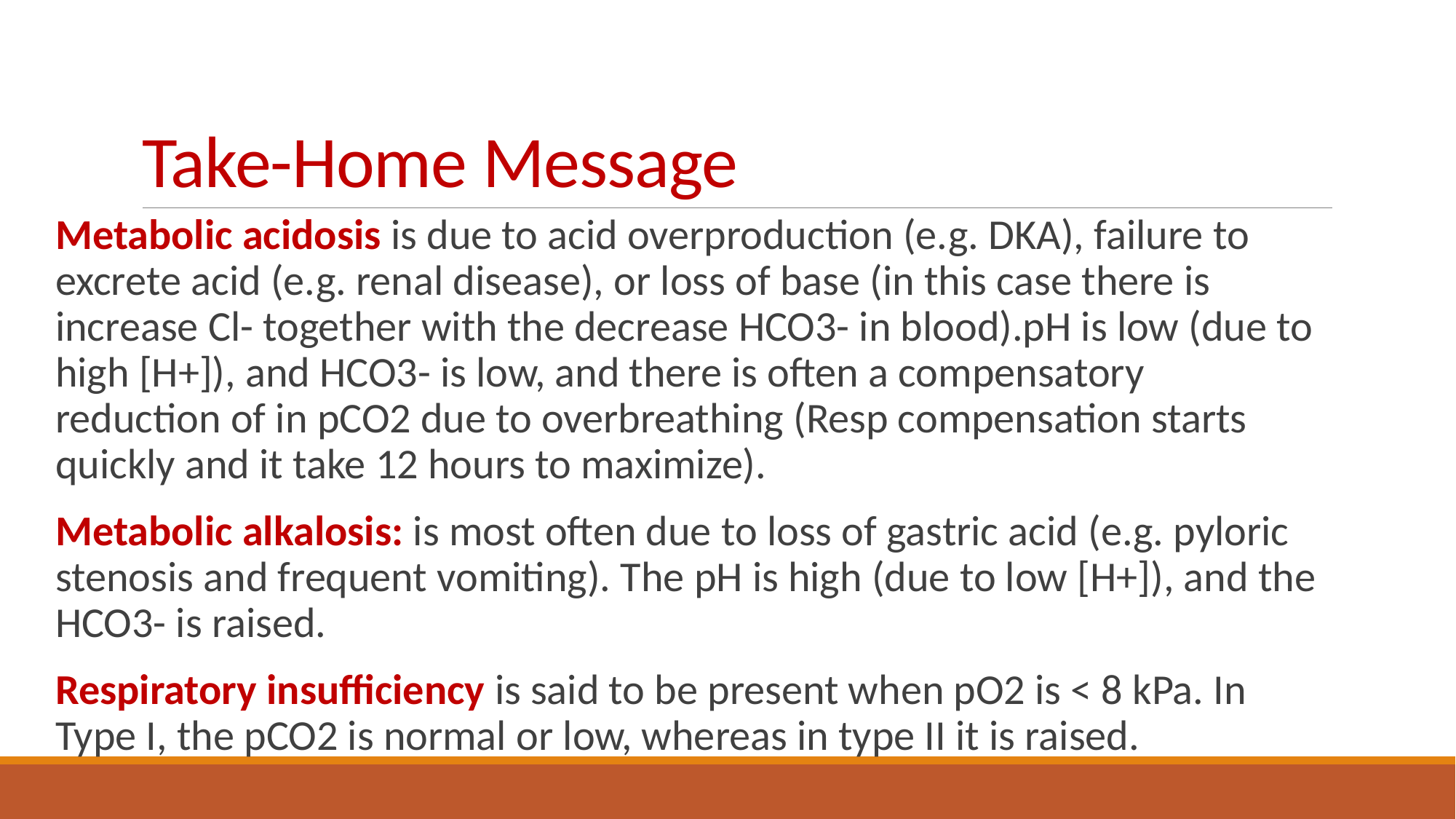

# Take-Home Message
Metabolic acidosis is due to acid overproduction (e.g. DKA), failure to excrete acid (e.g. renal disease), or loss of base (in this case there is increase Cl- together with the decrease HCO3- in blood).pH is low (due to high [H+]), and HCO3- is low, and there is often a compensatory reduction of in pCO2 due to overbreathing (Resp compensation starts quickly and it take 12 hours to maximize).
Metabolic alkalosis: is most often due to loss of gastric acid (e.g. pyloric stenosis and frequent vomiting). The pH is high (due to low [H+]), and the HCO3- is raised.
Respiratory insufficiency is said to be present when pO2 is < 8 kPa. In Type I, the pCO2 is normal or low, whereas in type II it is raised.